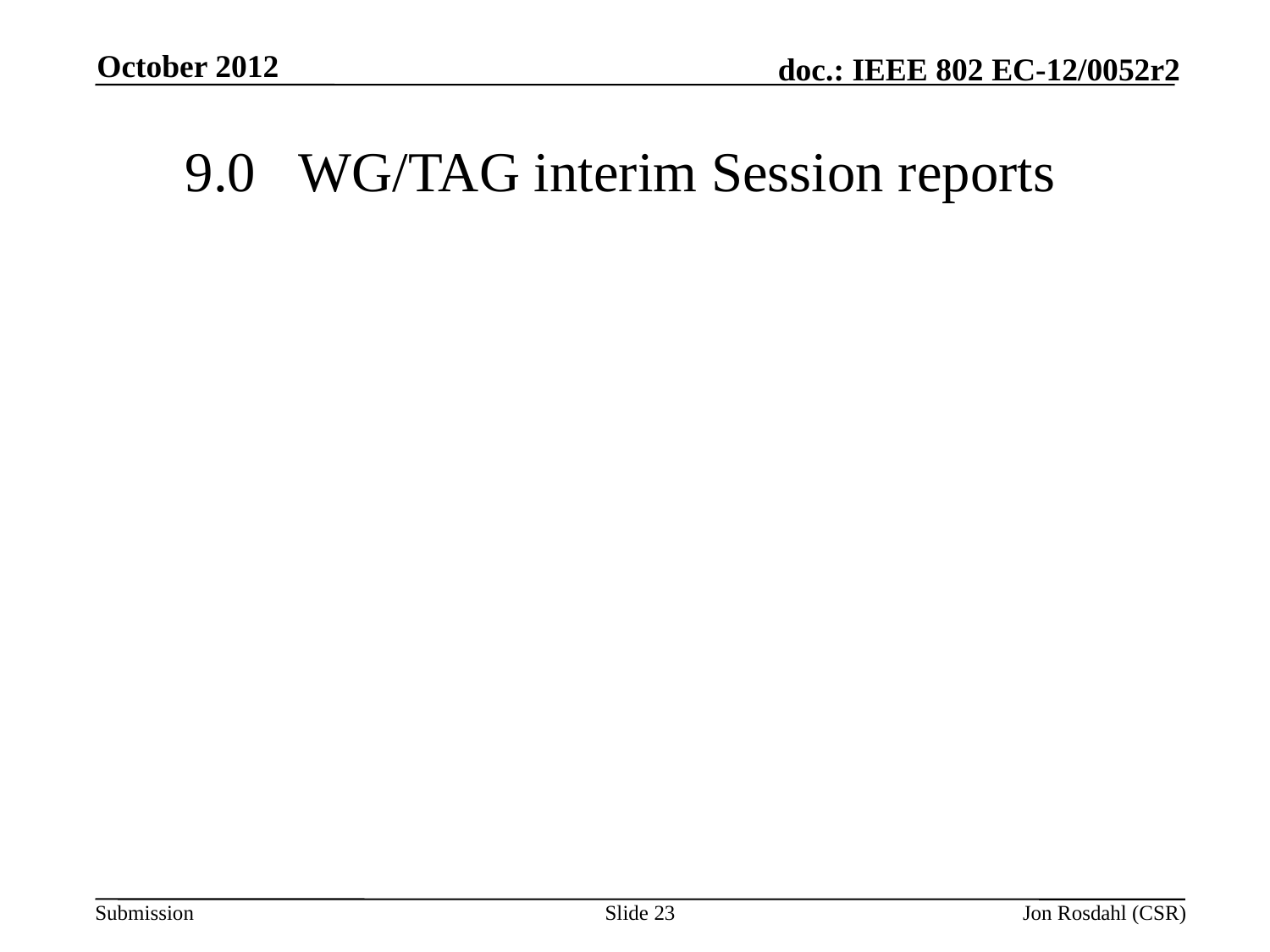

October 2012
# 9.0   WG/TAG interim Session reports

Slide 23
Jon Rosdahl (CSR)